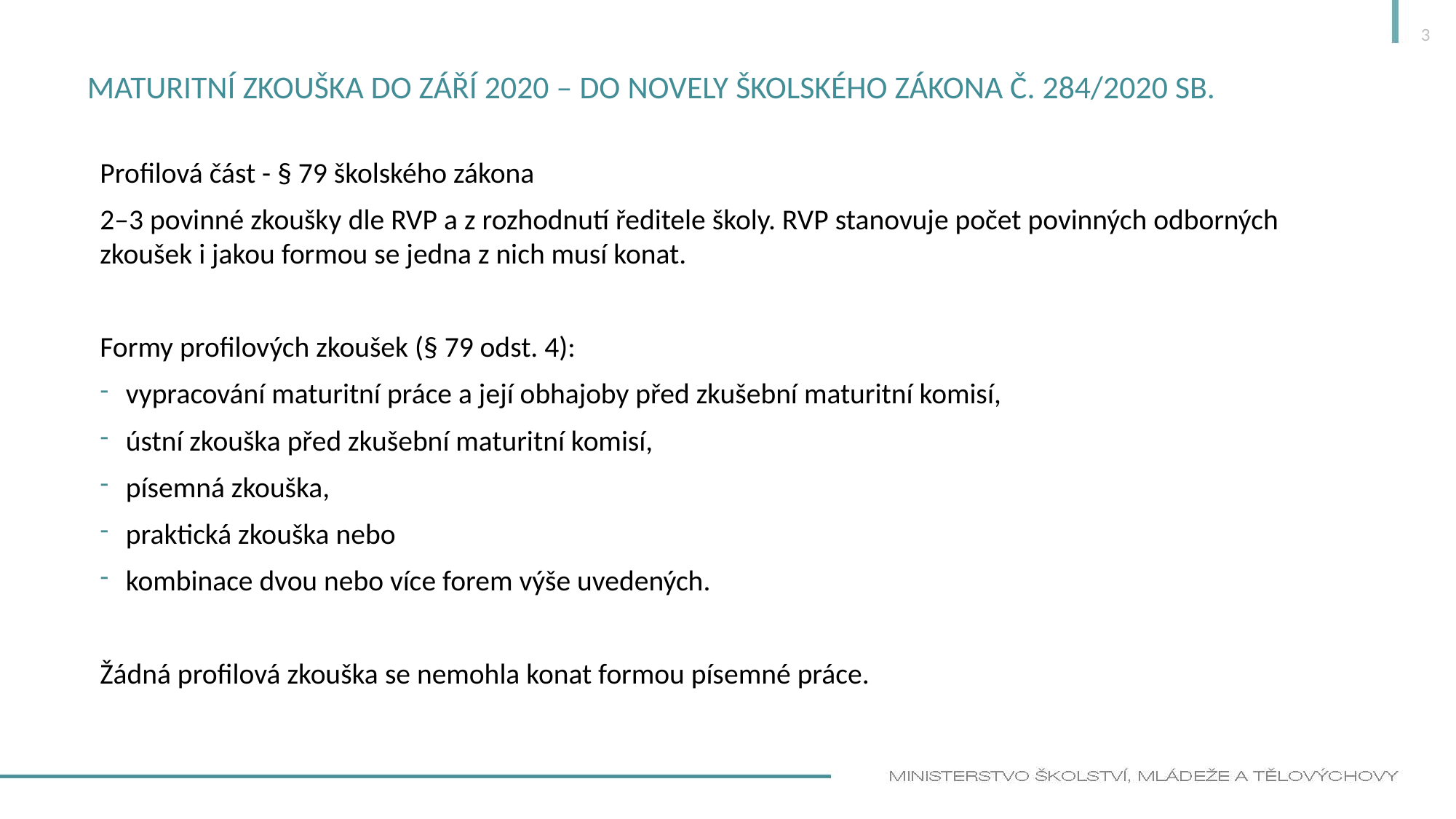

3
# Maturitní zkouška do září 2020 – do novely školského zákona č. 284/2020 Sb.
Profilová část - § 79 školského zákona
2–3 povinné zkoušky dle RVP a z rozhodnutí ředitele školy. RVP stanovuje počet povinných odborných zkoušek i jakou formou se jedna z nich musí konat.

Formy profilových zkoušek (§ 79 odst. 4):
vypracování maturitní práce a její obhajoby před zkušební maturitní komisí,
ústní zkouška před zkušební maturitní komisí,
písemná zkouška,
praktická zkouška nebo
kombinace dvou nebo více forem výše uvedených.

Žádná profilová zkouška se nemohla konat formou písemné práce.